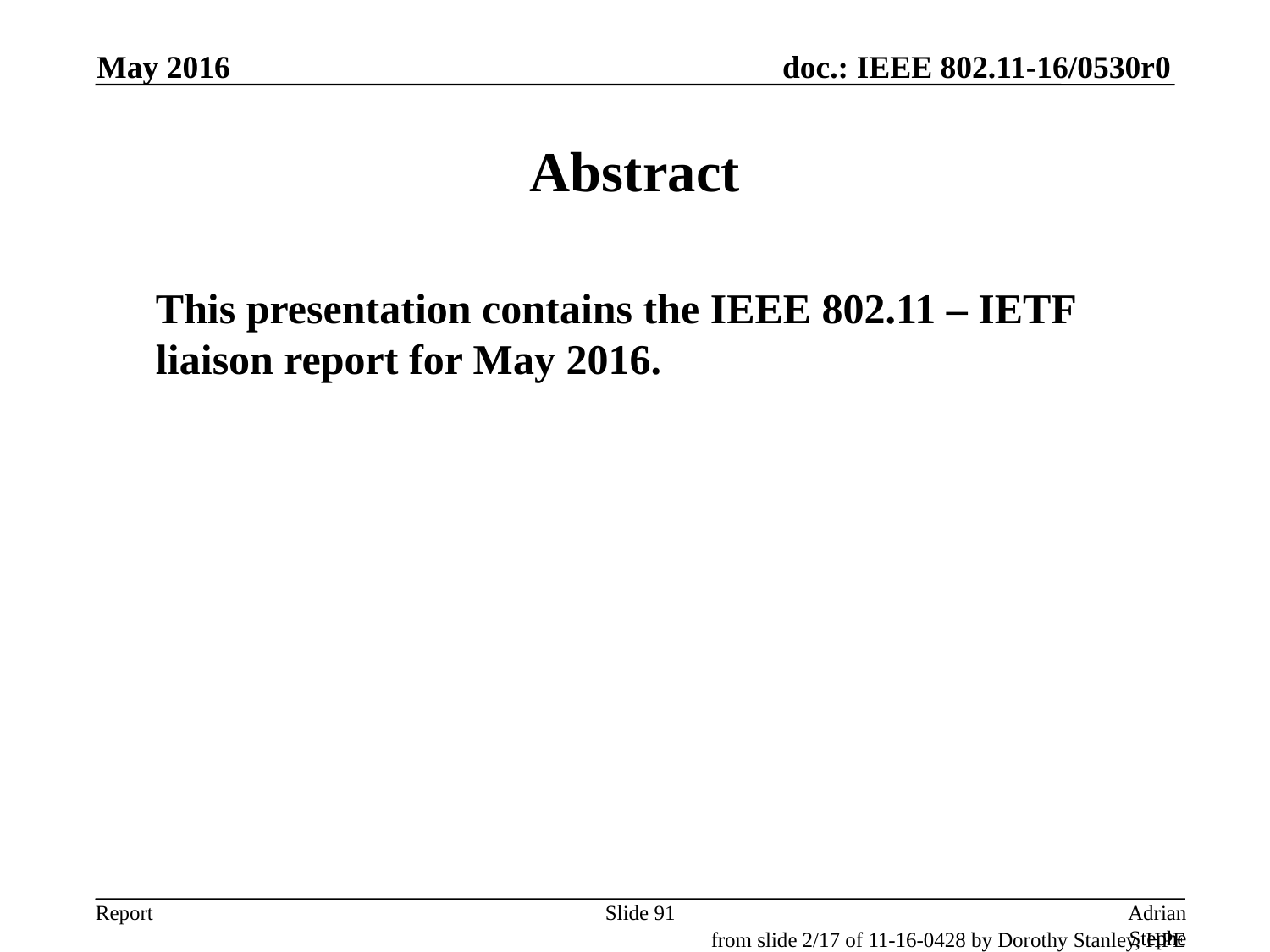

May 2016
# Abstract
	This presentation contains the IEEE 802.11 – IETF liaison report for May 2016.
Slide 91
Adrian Stephens, Intel Corporation
from slide 2/17 of 11-16-0428 by Dorothy Stanley, HPE